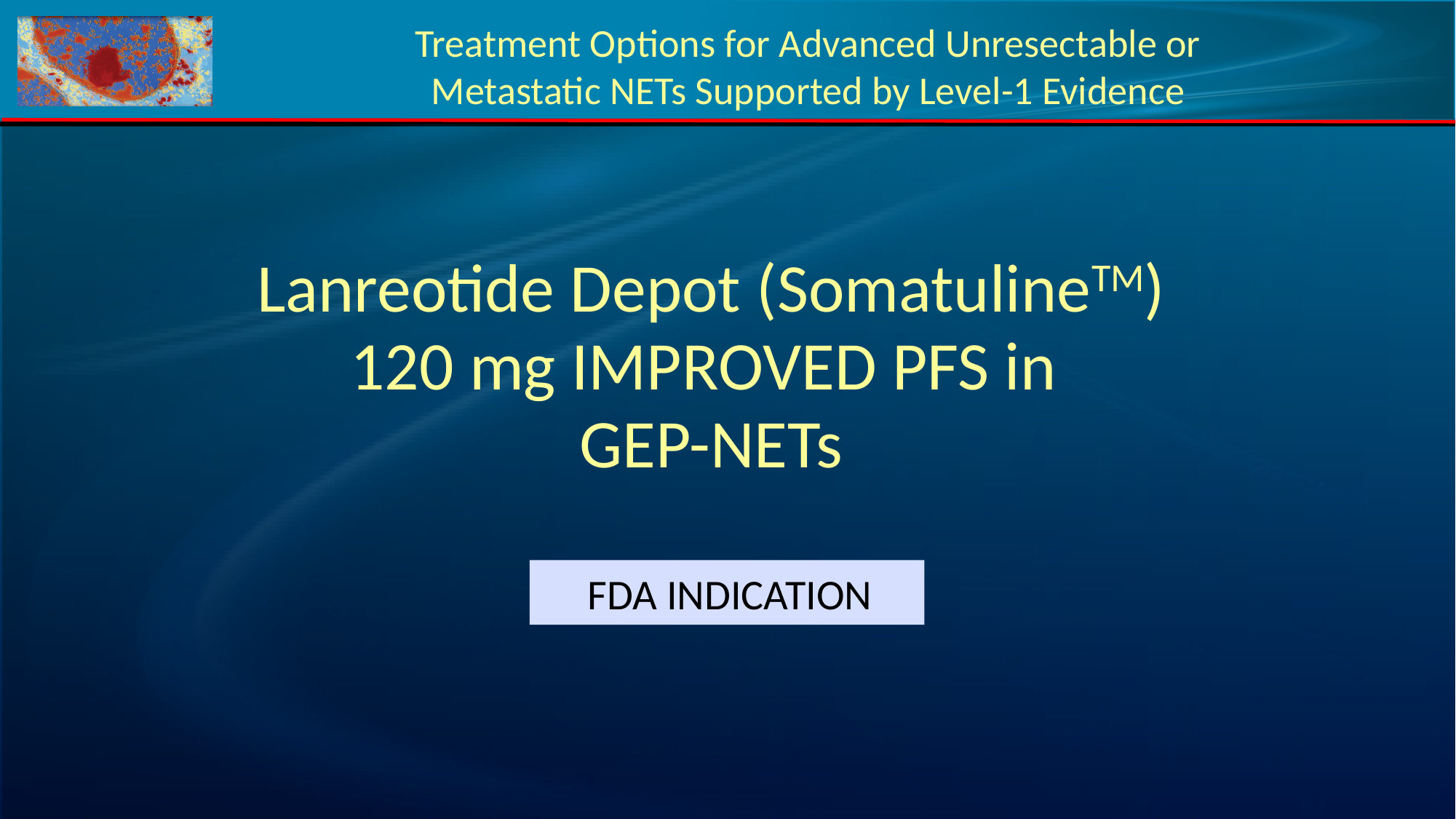

Treatment Options for Advanced Unresectable or Metastatic NETs Supported by Level-1 Evidence
# Lanreotide Depot (SomatulineTM) 120 mg IMPROVED PFS in GEP-NETs
FDA INDICATION